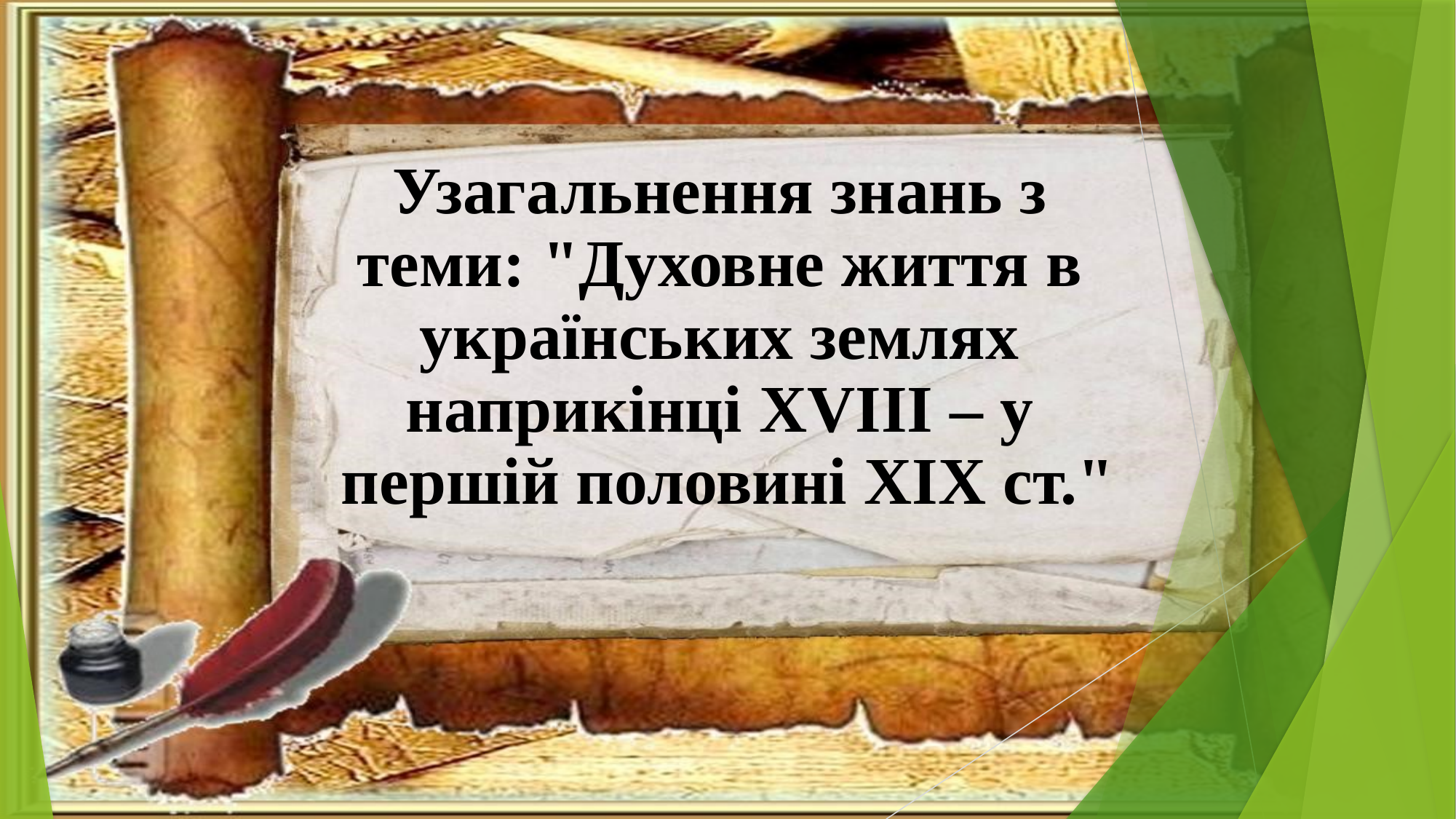

Узагальнення знань з

теми: "Духовне життя в

українських землях

наприкінці ХVІІІ – у

першій половині ХІХ ст."